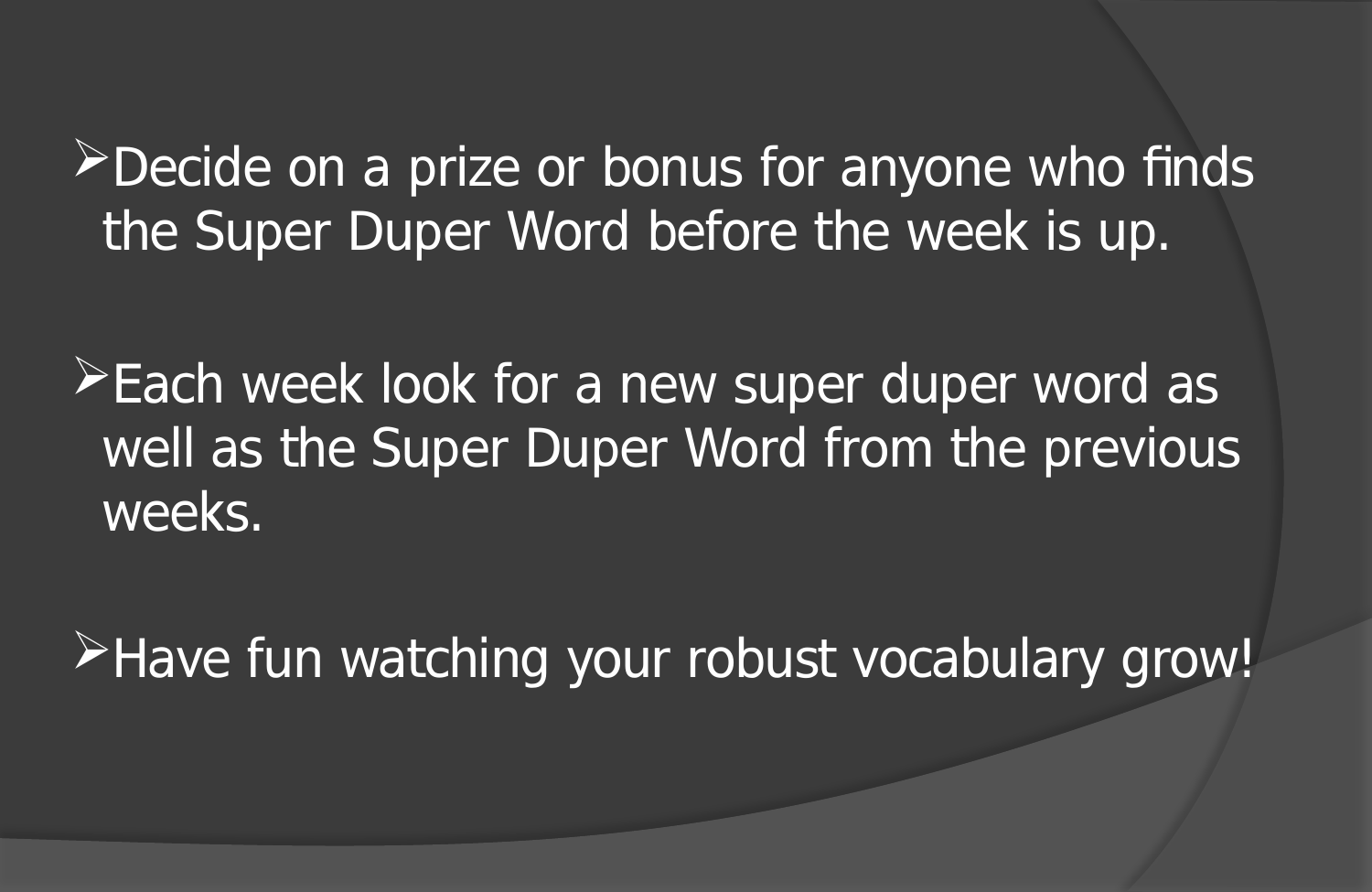

Decide on a prize or bonus for anyone who finds the Super Duper Word before the week is up.
Each week look for a new super duper word as well as the Super Duper Word from the previous weeks.
Have fun watching your robust vocabulary grow!